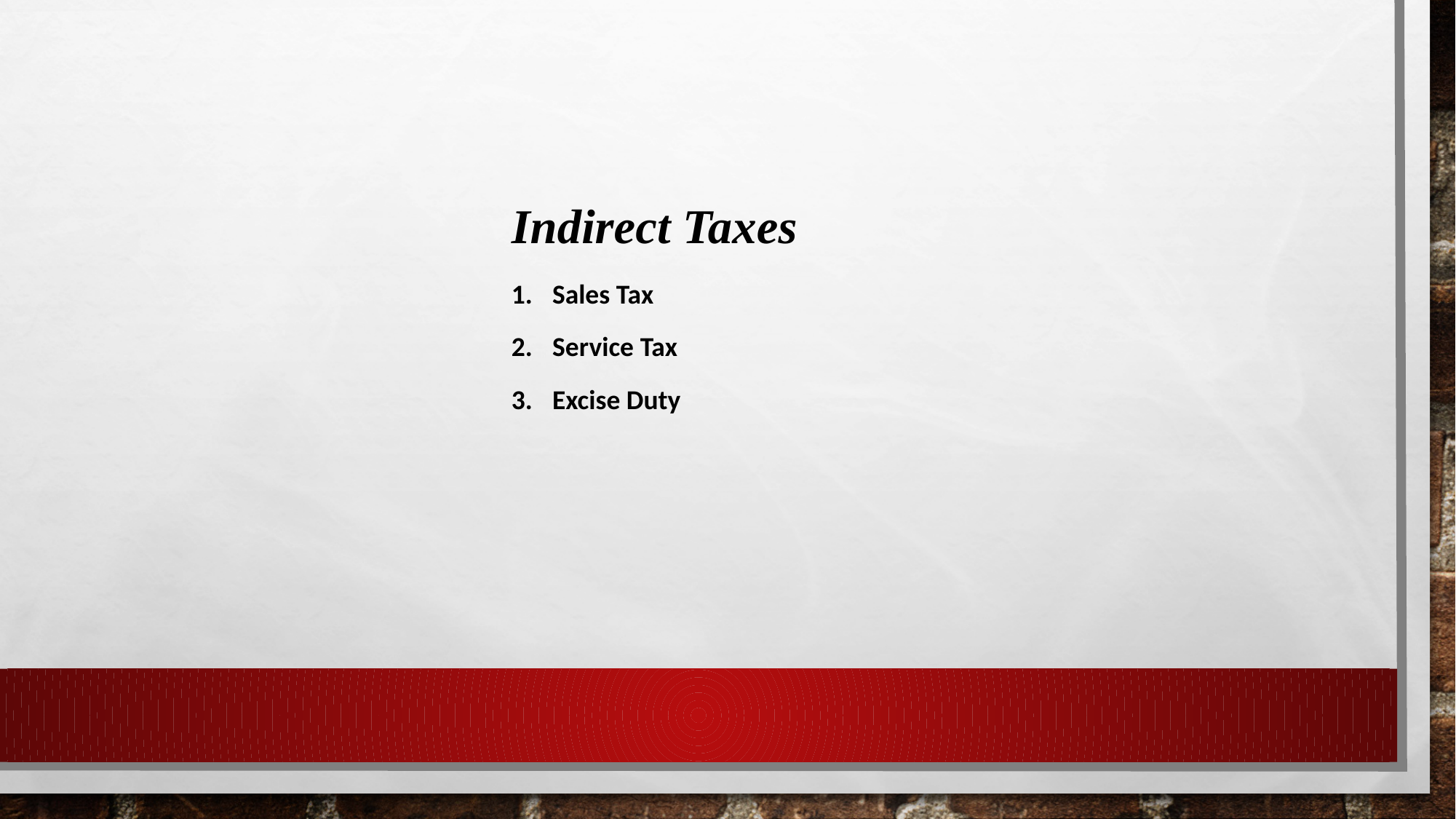

Indirect Taxes
Sales Tax
Service Tax
Excise Duty